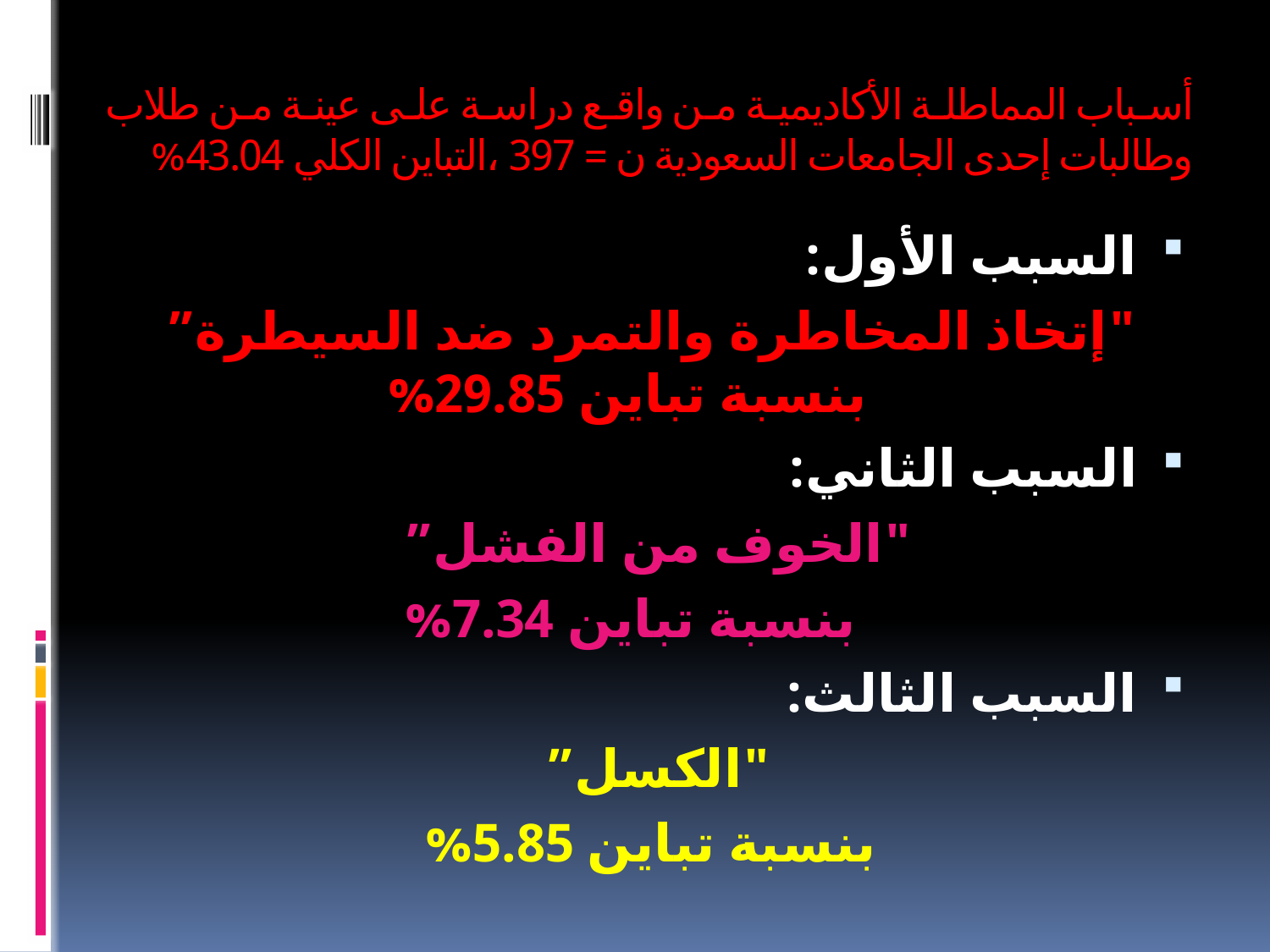

# أسباب المماطلة الأكاديمية من واقع دراسة على عينة من طلاب وطالبات إحدى الجامعات السعودية ن = 397 ،التباين الكلي 43.04%
السبب الأول:
"إتخاذ المخاطرة والتمرد ضد السيطرة” بنسبة تباين 29.85%
السبب الثاني:
"الخوف من الفشل”
   بنسبة تباين 7.34%
السبب الثالث:
"الكسل”
بنسبة تباين 5.85%